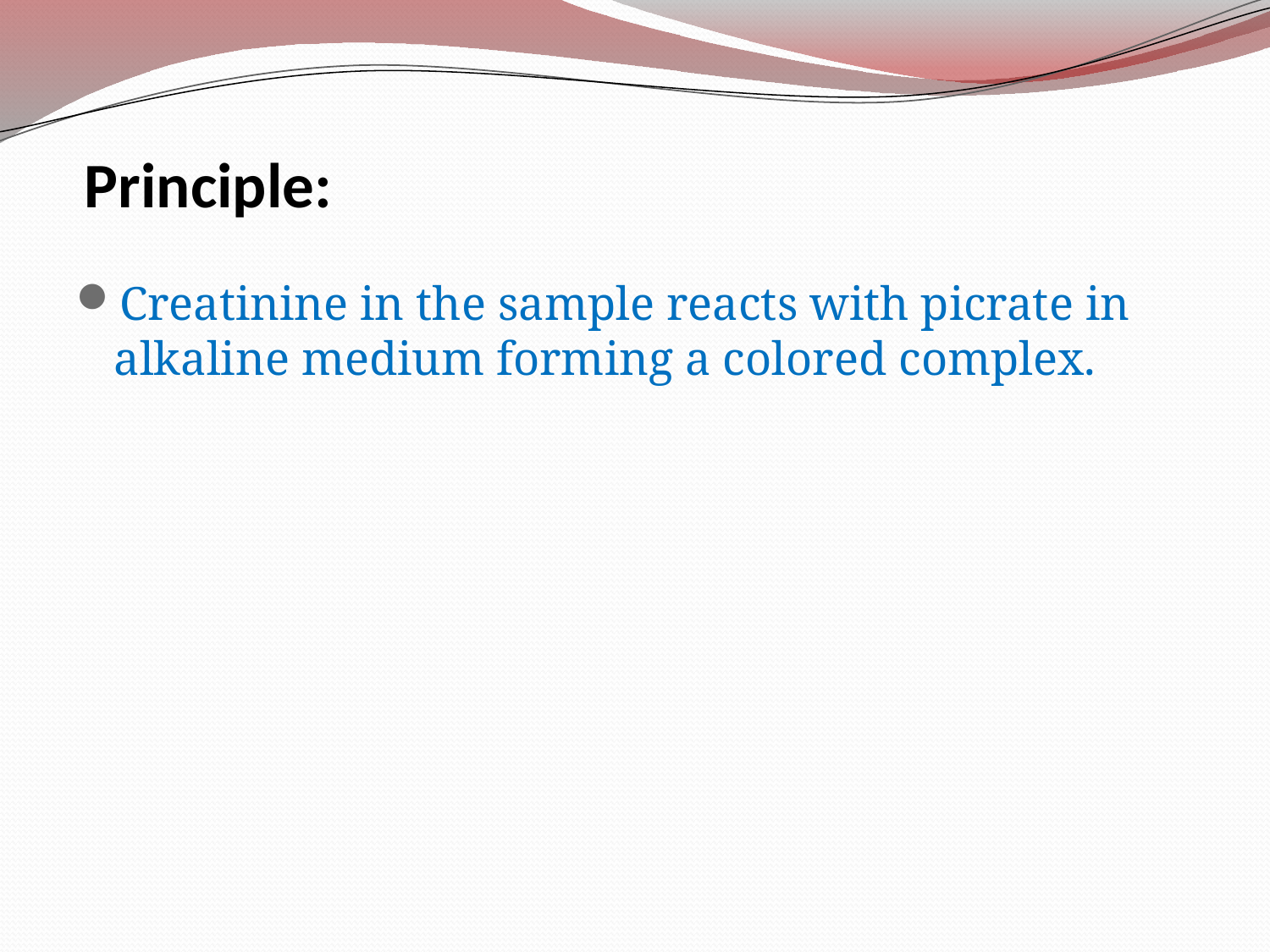

# Principle:
Creatinine in the sample reacts with picrate in alkaline medium forming a colored complex.